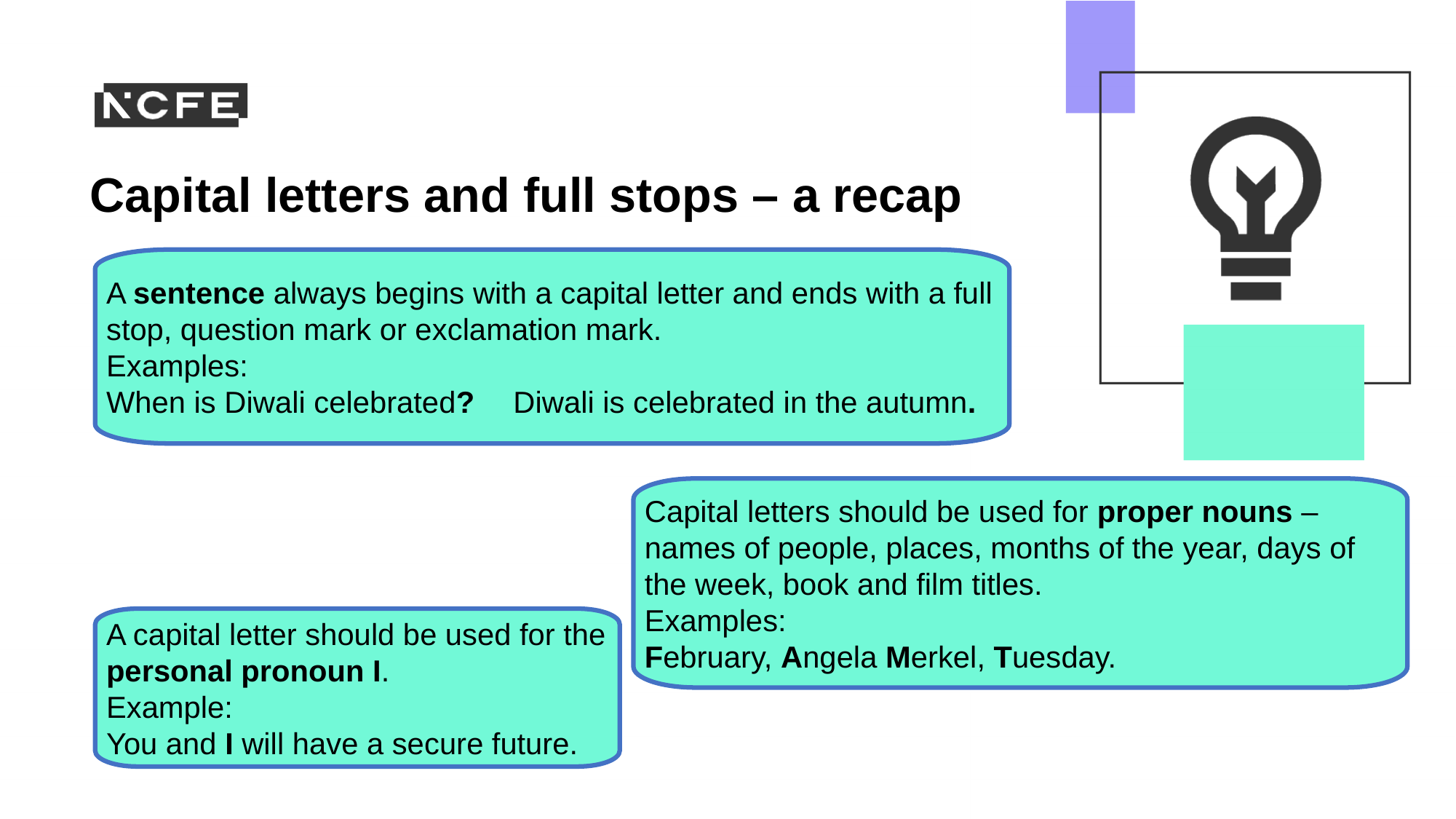

Capital letters and full stops – a recap

A sentence always begins with a capital letter and ends with a full stop, question mark or exclamation mark.
Examples:
When is Diwali celebrated?  Diwali is celebrated in the autumn.

Capital letters should be used for proper nouns – names of people, places, months of the year, days of the week, book and film titles.
Examples:
February, Angela Merkel, Tuesday.
A capital letter should be used for the personal pronoun I.
Example:
You and I will have a secure future.